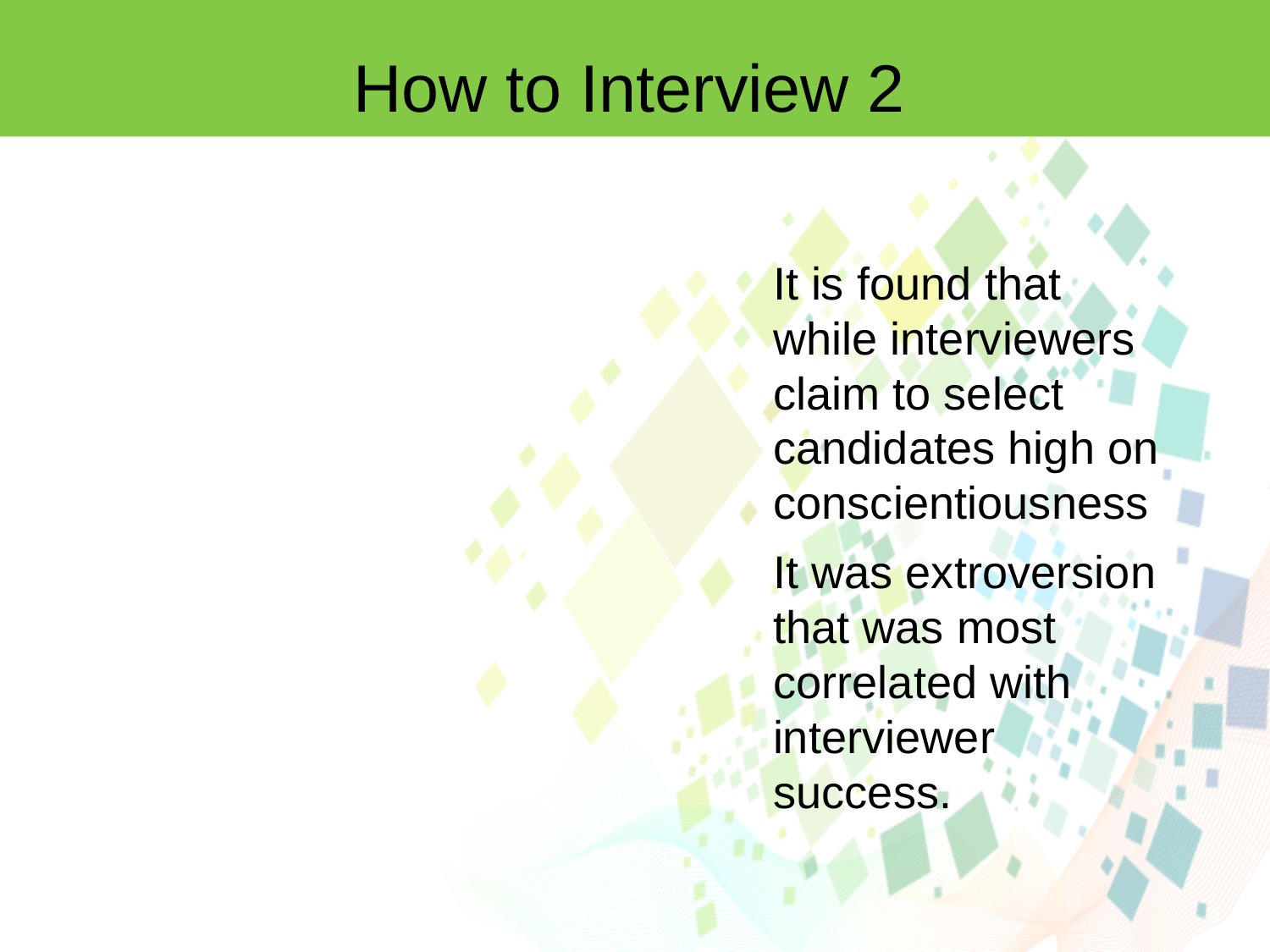

How to Interview 2
It is found that while interviewers claim to select candidates high on conscientiousness
It was extroversion that was most correlated with interviewer success.